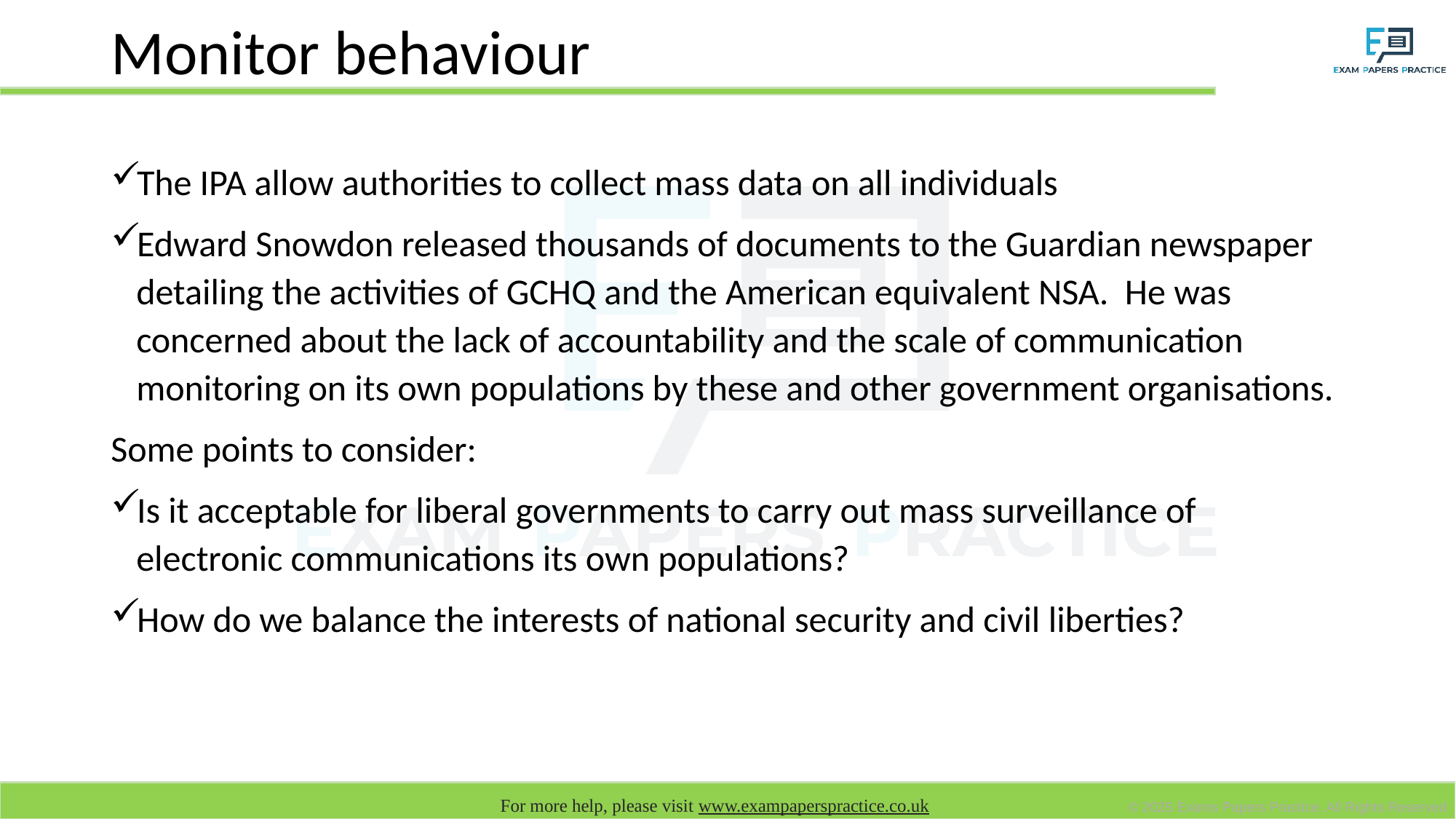

# Monitor behaviour
The IPA allow authorities to collect mass data on all individuals
Edward Snowdon released thousands of documents to the Guardian newspaper detailing the activities of GCHQ and the American equivalent NSA.  He was concerned about the lack of accountability and the scale of communication monitoring on its own populations by these and other government organisations.
Some points to consider:
Is it acceptable for liberal governments to carry out mass surveillance of electronic communications its own populations?
How do we balance the interests of national security and civil liberties?